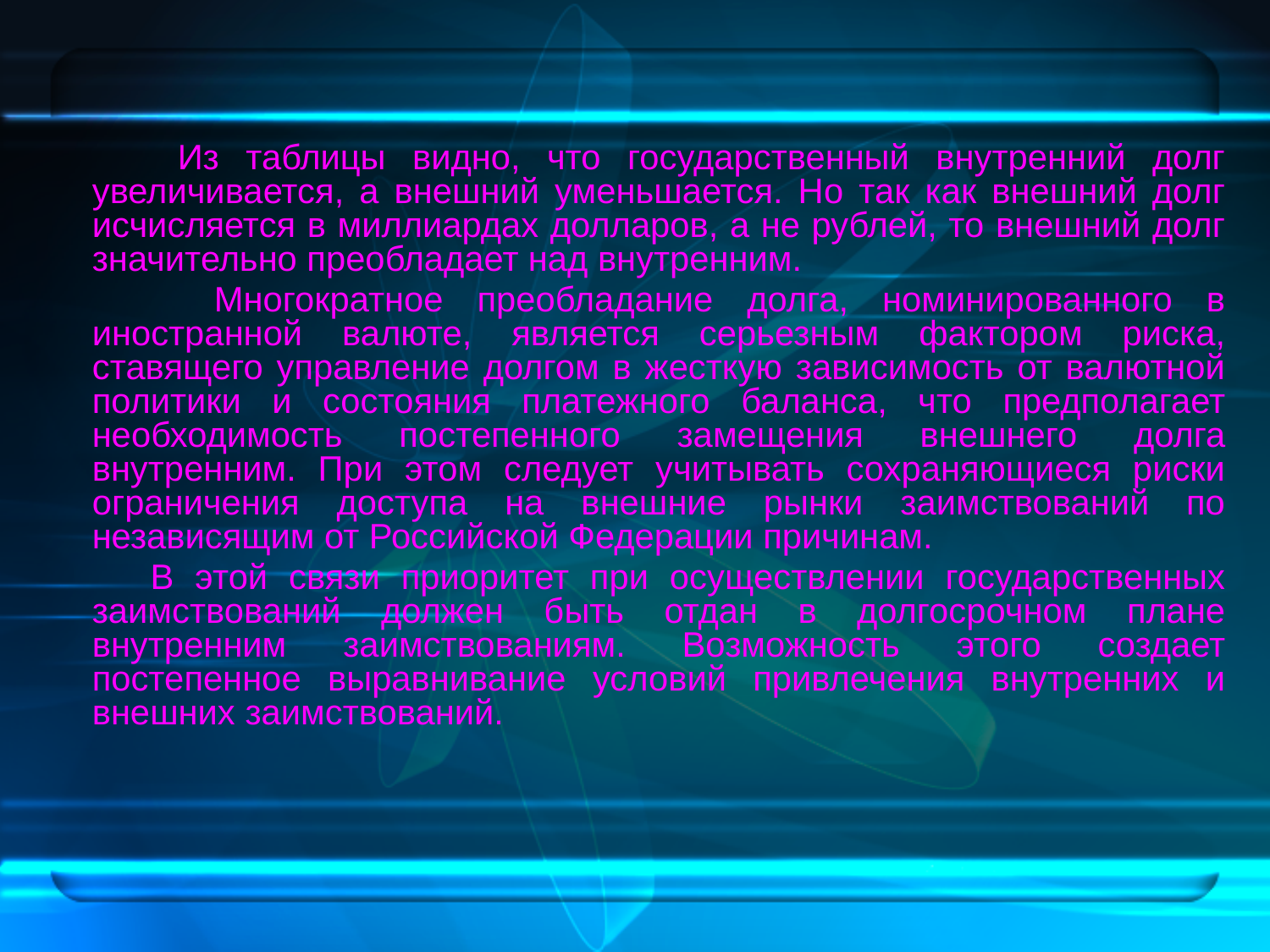

Из таблицы видно, что государственный внутренний долг увеличивается, а внешний уменьшается. Но так как внешний долг исчисляется в миллиардах долларов, а не рублей, то внешний долг значительно преобладает над внутренним.
     Многократное преобладание долга, номинированного в иностранной валюте, является серьезным фактором риска, ставящего управление долгом в жесткую зависимость от валютной политики и состояния платежного баланса, что предполагает необходимость постепенного замещения внешнего долга внутренним. При этом следует учитывать сохраняющиеся риски ограничения доступа на внешние рынки заимствований по независящим от Российской Федерации причинам.
     В этой связи приоритет при осуществлении государственных заимствований должен быть отдан в долгосрочном плане внутренним заимствованиям. Возможность этого создает постепенное выравнивание условий привлечения внутренних и внешних заимствований.